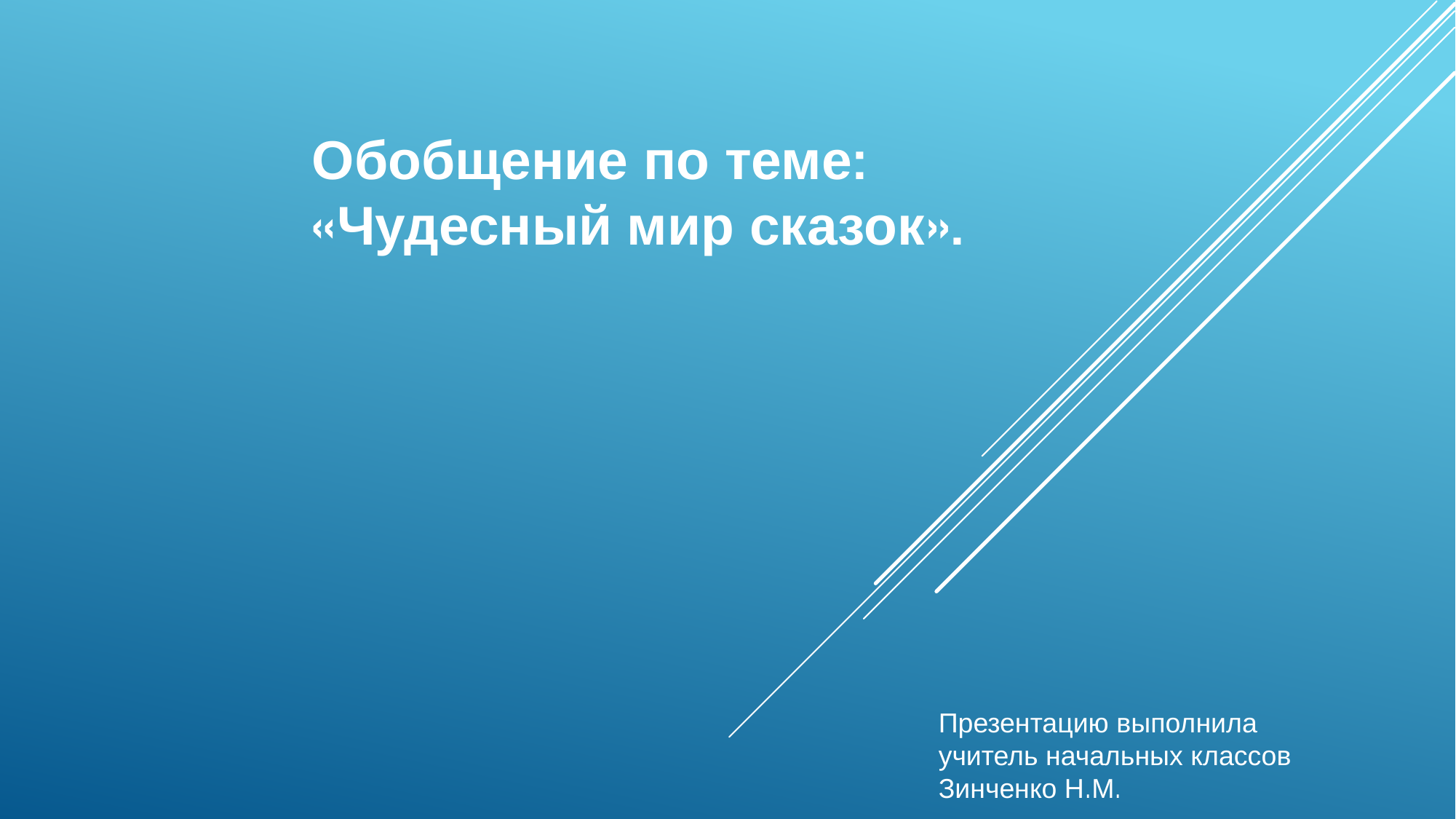

Обобщение по теме: «Чудесный мир сказок».
Презентацию выполнила
учитель начальных классов Зинченко Н.М.